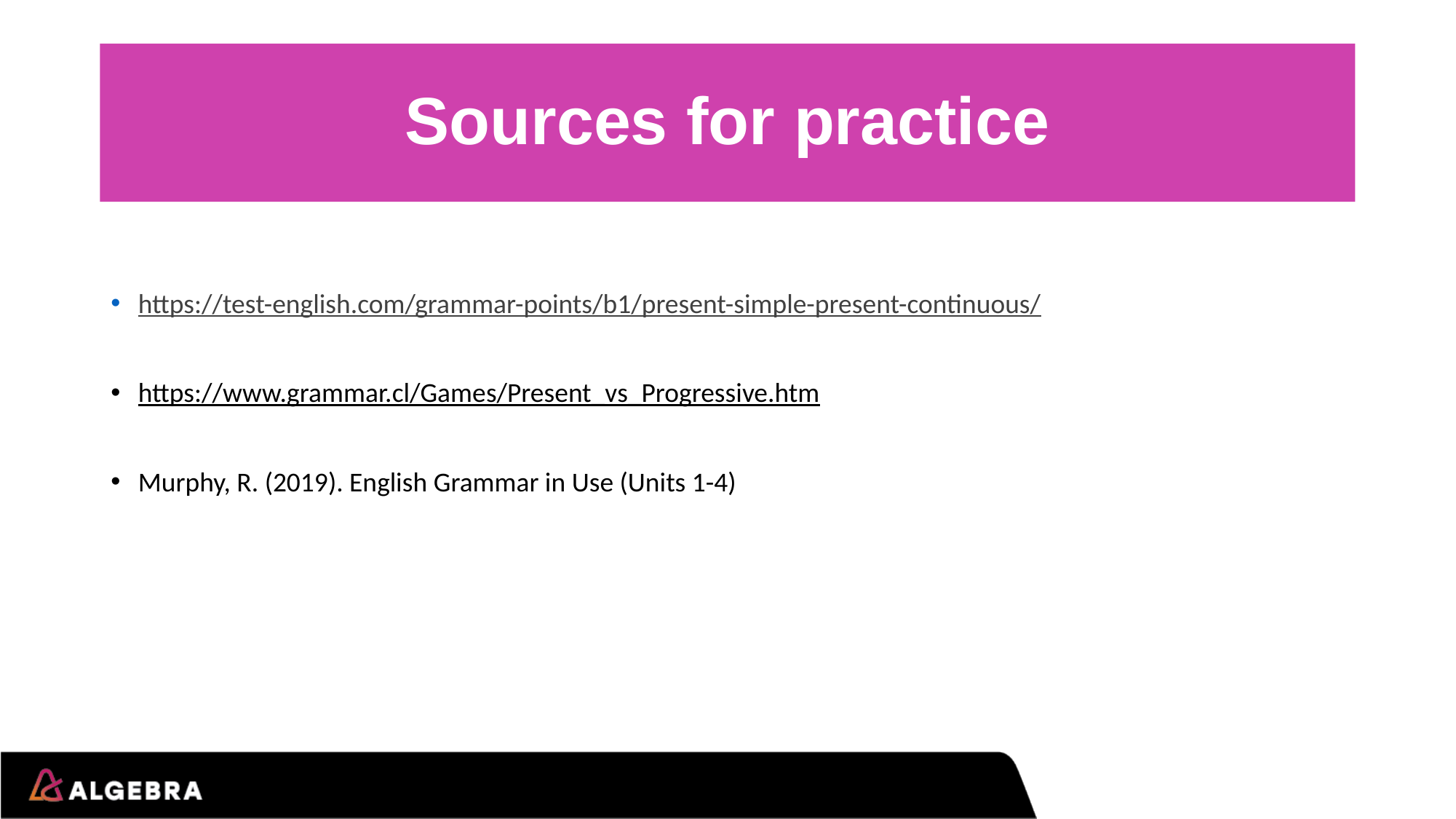

Sources for practice
#

https://test-english.com/grammar-points/b1/present-simple-present-continuous/

https://www.grammar.cl/Games/Present_vs_Progressive.htm

Murphy, R. (2019). English Grammar in Use (Units 1-4)